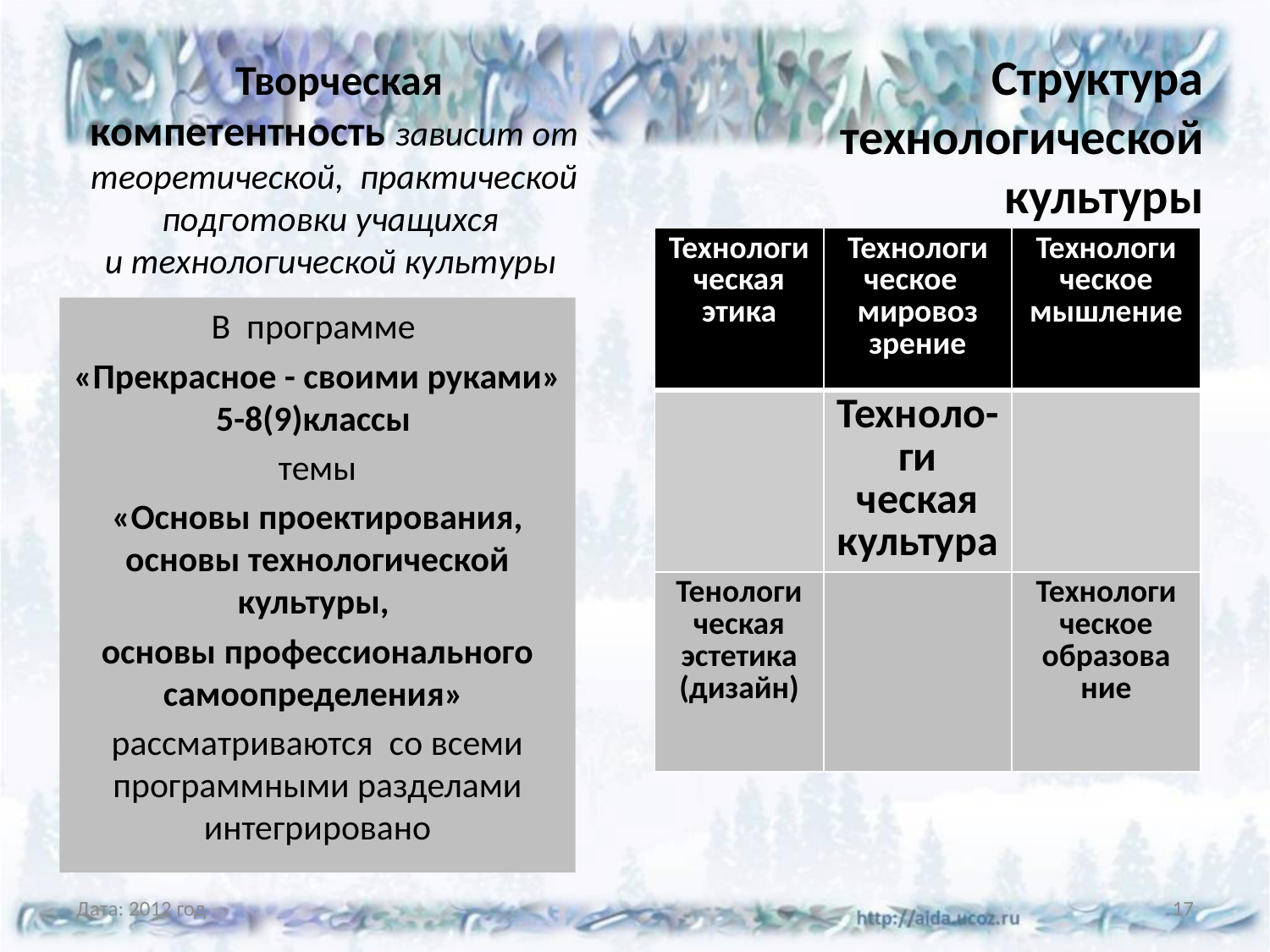

Структура технологической культуры

# Творческая компетентность зависит от теоретической,  практической подготовки учащихся и технологической культуры
| Технологи ческая этика | Технологи ческое мировоз зрение | Технологи ческое мышление |
| --- | --- | --- |
|  | Техноло-ги ческая культура |  |
| Тенологи ческая эстетика (дизайн) |  | Технологи ческое образова ние |
В  программе
«Прекрасное - своими руками» 5-8(9)классы
темы
«Основы проектирования, основы технологической культуры,
основы профессионального самоопределения»
рассматриваются  со всеми программными разделами интегрировано
Дата: 2012 год
17